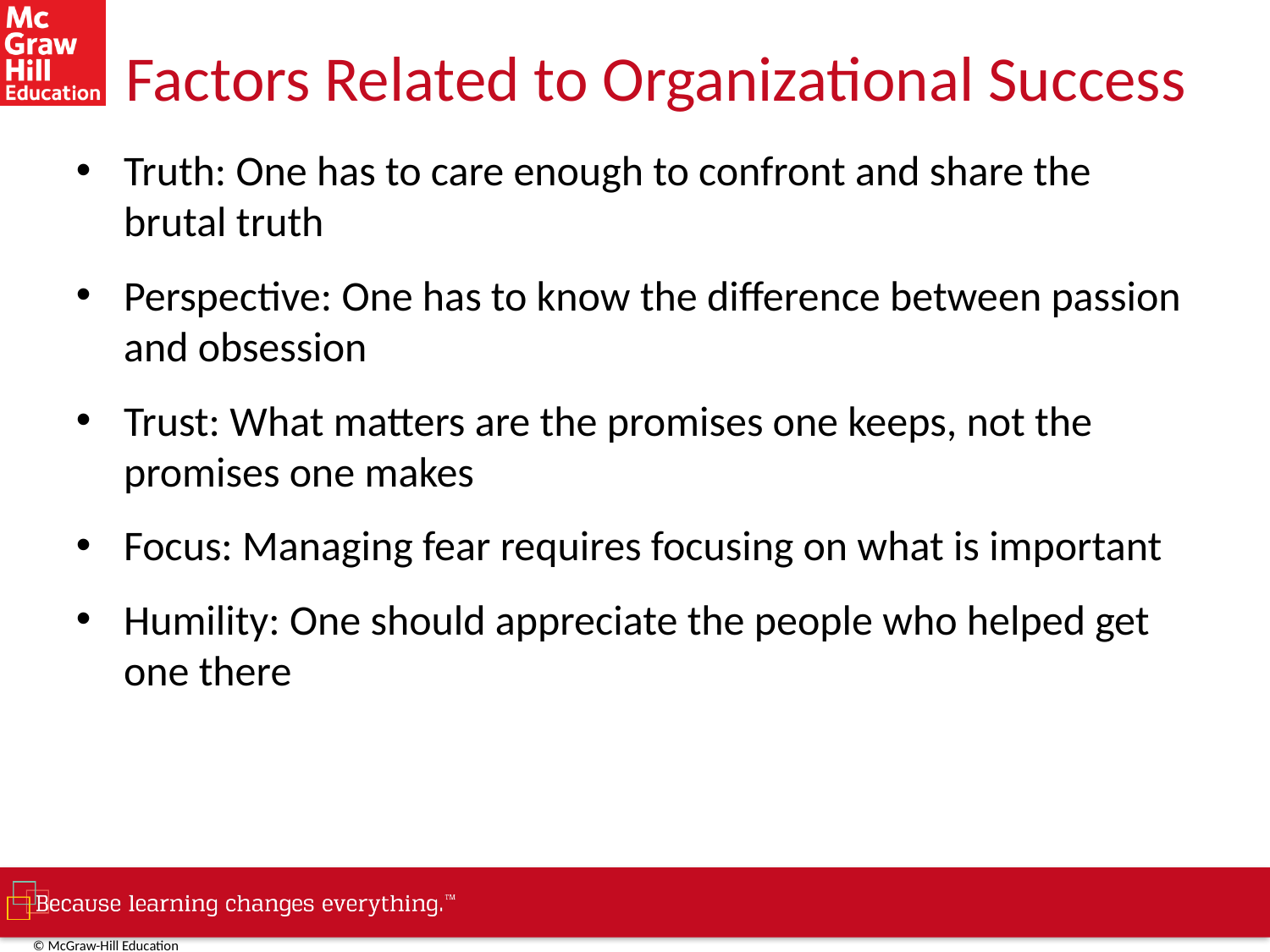

# Factors Related to Organizational Success
Truth: One has to care enough to confront and share the brutal truth
Perspective: One has to know the difference between passion and obsession
Trust: What matters are the promises one keeps, not the promises one makes
Focus: Managing fear requires focusing on what is important
Humility: One should appreciate the people who helped get one there